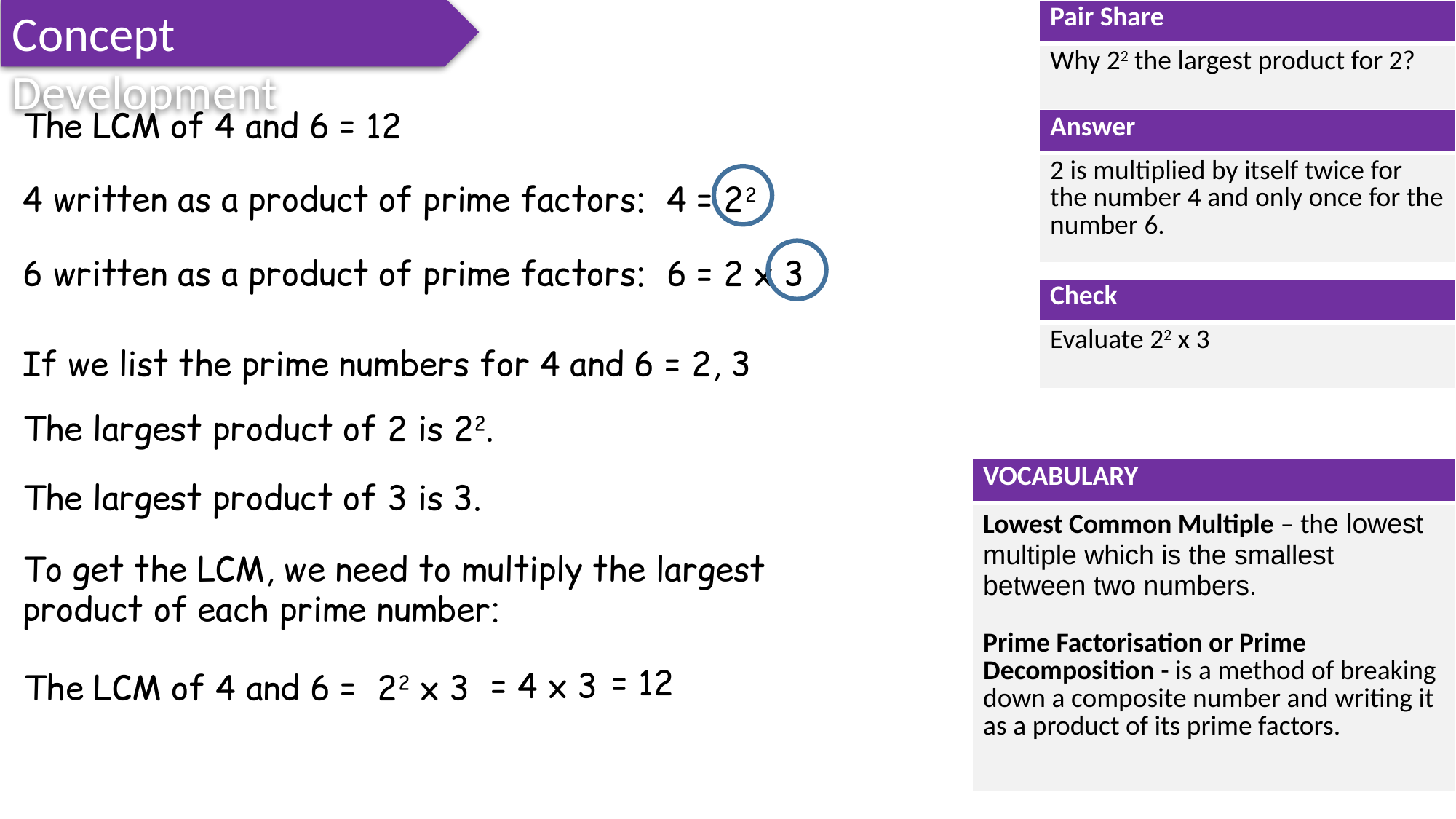

Concept Development
| Pair Share |
| --- |
| Why 22 the largest product for 2? |
The LCM of 4 and 6 = 12
| Answer |
| --- |
| 2 is multiplied by itself twice for the number 4 and only once for the number 6. |

4 written as a product of prime factors:  4 = 22

6 written as a product of prime factors:  6 = 2 x 3
| Check |
| --- |
| Evaluate 22 x 3 |
If we list the prime numbers for 4 and 6 = 2, 3
The largest product of 2 is 22.
| VOCABULARY |
| --- |
| Lowest Common Multiple – the lowest multiple which is the smallest between two numbers. Prime Factorisation or Prime Decomposition - is a method of breaking down a composite number and writing it as a product of its prime factors. |
The largest product of 3 is 3.
To get the LCM, we need to multiply the largest product of each prime number:
= 12
= 4 x 3
The LCM of 4 and 6 =  22 x 3